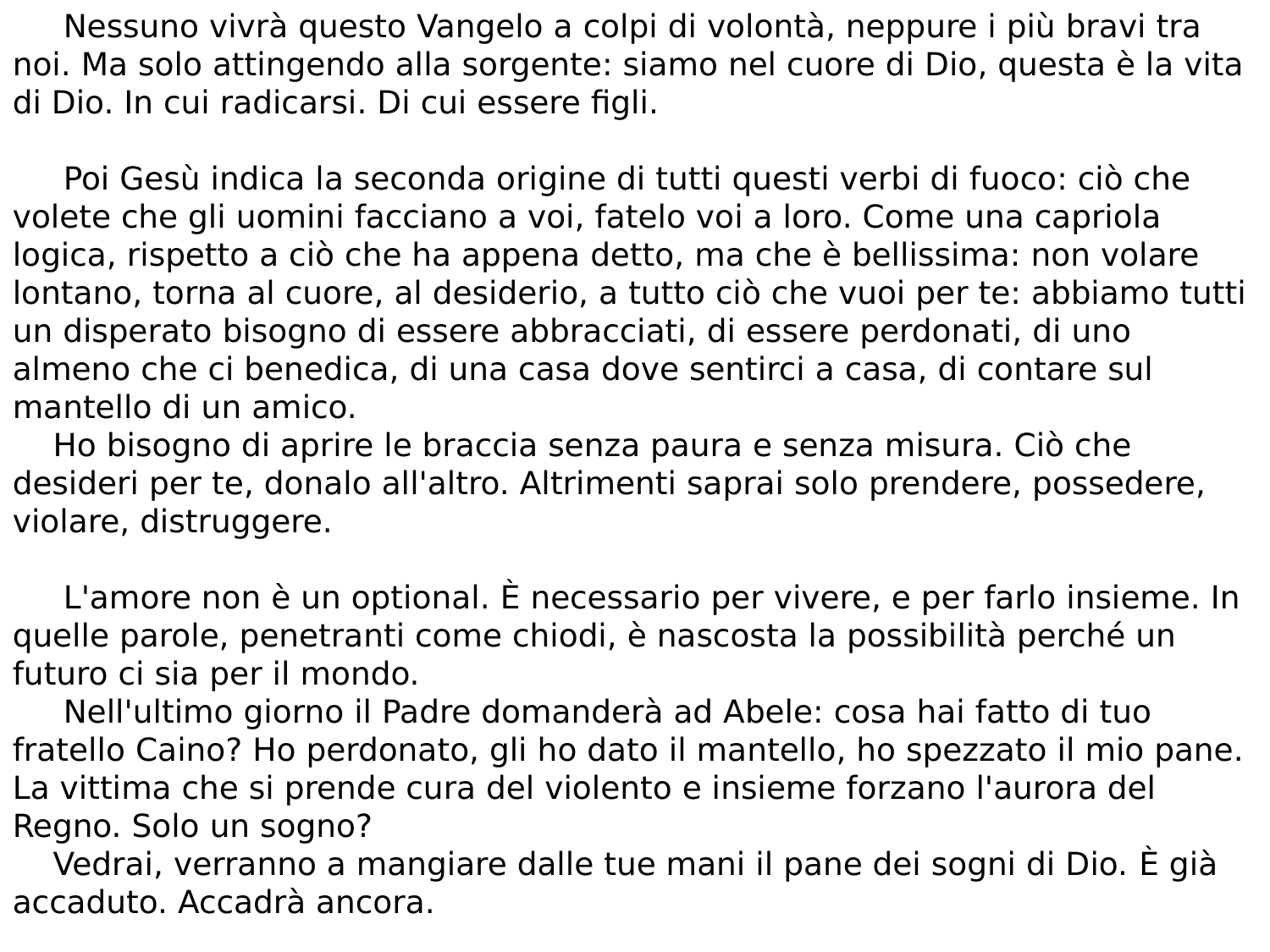

Nessuno vivrà questo Vangelo a colpi di volontà, neppure i più bravi tra noi. Ma solo attingendo alla sorgente: siamo nel cuore di Dio, questa è la vita di Dio. In cui radicarsi. Di cui essere figli.

     Poi Gesù indica la seconda origine di tutti questi verbi di fuoco: ciò che volete che gli uomini facciano a voi, fatelo voi a loro. Come una capriola logica, rispetto a ciò che ha appena detto, ma che è bellissima: non volare lontano, torna al cuore, al desiderio, a tutto ciò che vuoi per te: abbiamo tutti un disperato bisogno di essere abbracciati, di essere perdonati, di uno almeno che ci benedica, di una casa dove sentirci a casa, di contare sul mantello di un amico.
    Ho bisogno di aprire le braccia senza paura e senza misura. Ciò che desideri per te, donalo all'altro. Altrimenti saprai solo prendere, possedere, violare, distruggere.

     L'amore non è un optional. È necessario per vivere, e per farlo insieme. In quelle parole, penetranti come chiodi, è nascosta la possibilità perché un futuro ci sia per il mondo.
     Nell'ultimo giorno il Padre domanderà ad Abele: cosa hai fatto di tuo fratello Caino? Ho perdonato, gli ho dato il mantello, ho spezzato il mio pane. La vittima che si prende cura del violento e insieme forzano l'aurora del Regno. Solo un sogno?
    Vedrai, verranno a mangiare dalle tue mani il pane dei sogni di Dio. È già accaduto. Accadrà ancora.